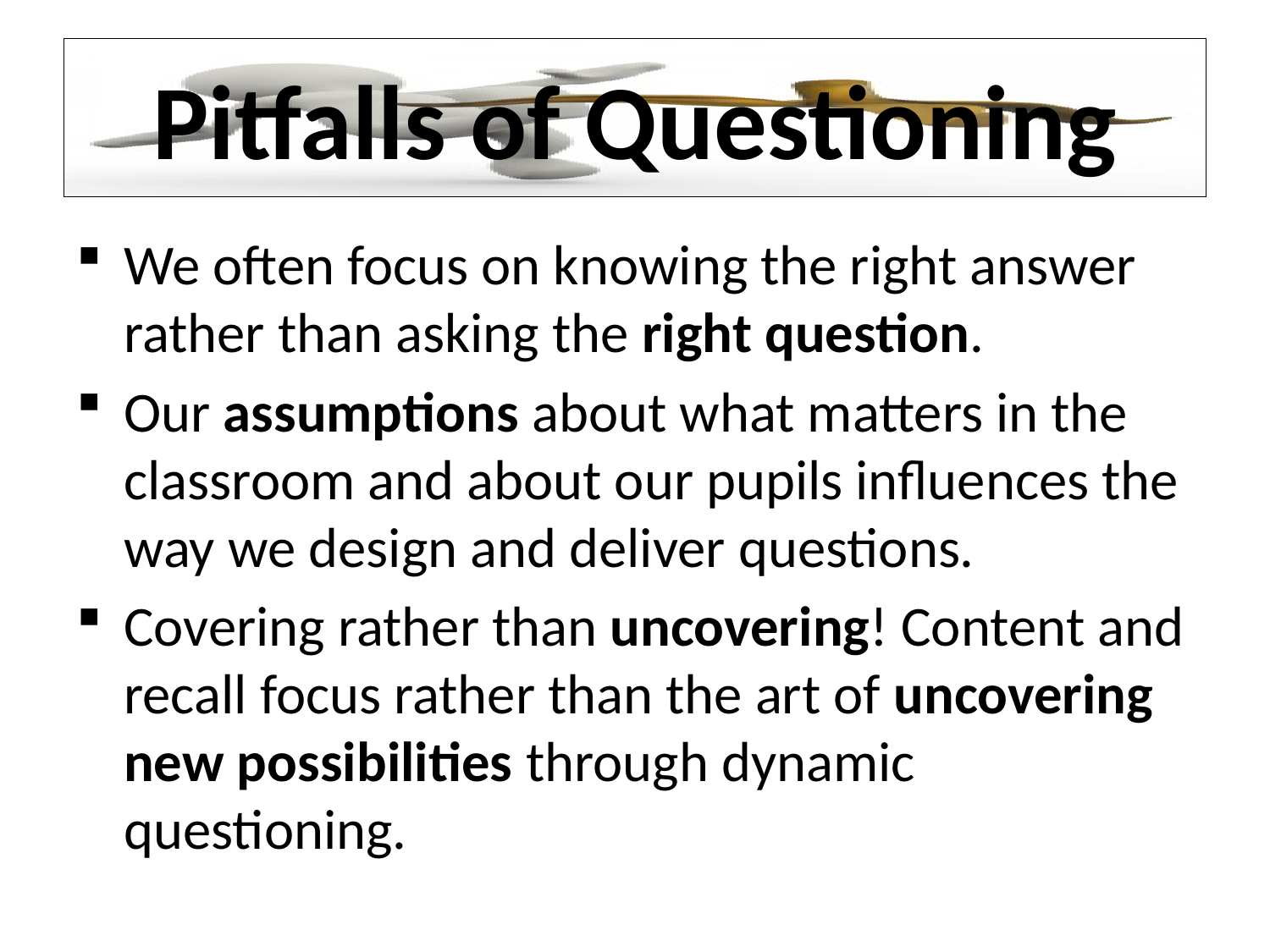

# Pitfalls of Questioning
We often focus on knowing the right answer rather than asking the right question.
Our assumptions about what matters in the classroom and about our pupils influences the way we design and deliver questions.
Covering rather than uncovering! Content and recall focus rather than the art of uncovering new possibilities through dynamic questioning.